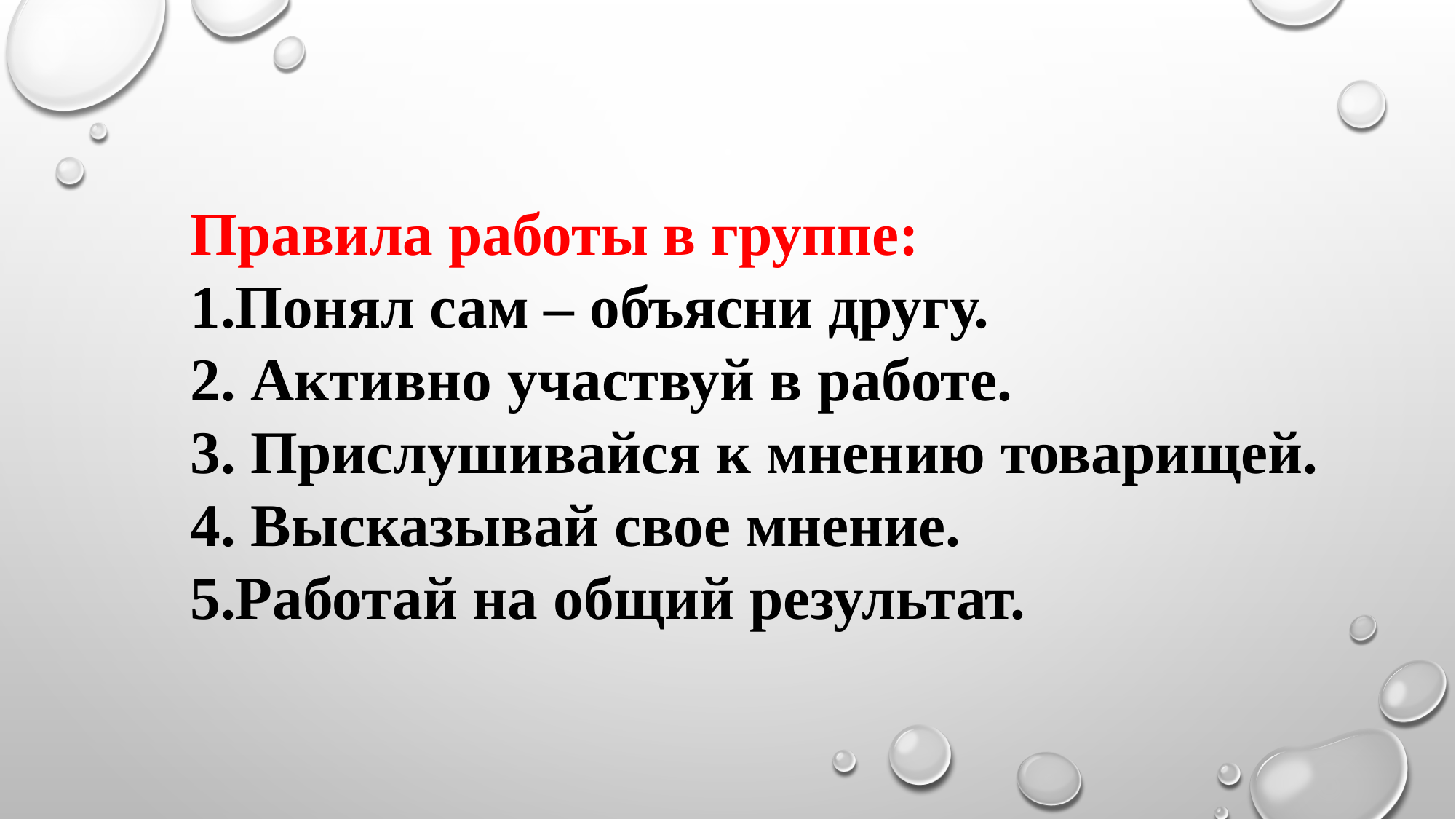

Правила работы в группе:
1.Понял сам – объясни другу.
2. Активно участвуй в работе.
3. Прислушивайся к мнению товарищей.
4. Высказывай свое мнение.
5.Работай на общий результат.